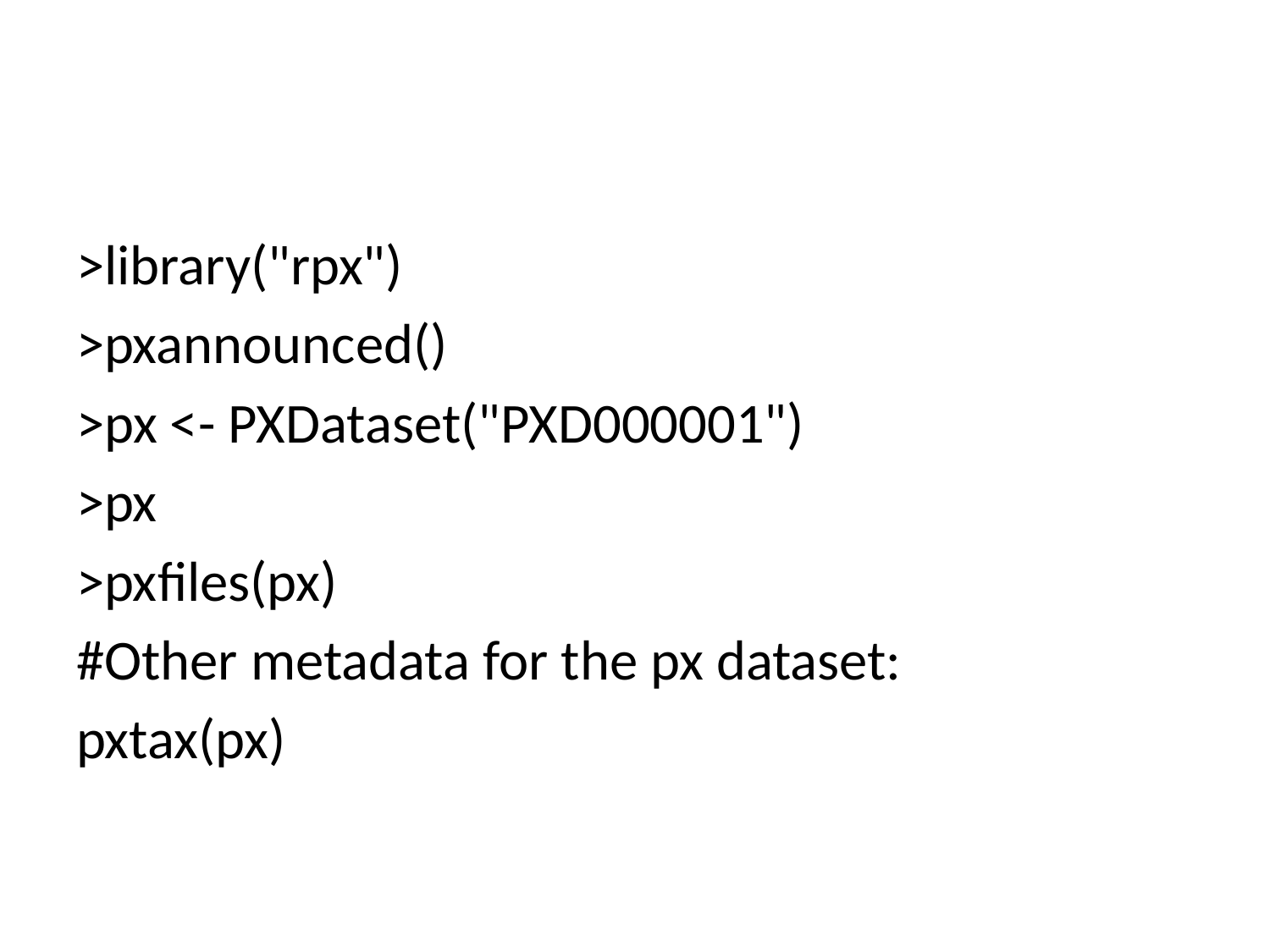

#
>library("rpx")
>pxannounced()
>px <- PXDataset("PXD000001")
>px
>pxfiles(px)
#Other metadata for the px dataset:
pxtax(px)